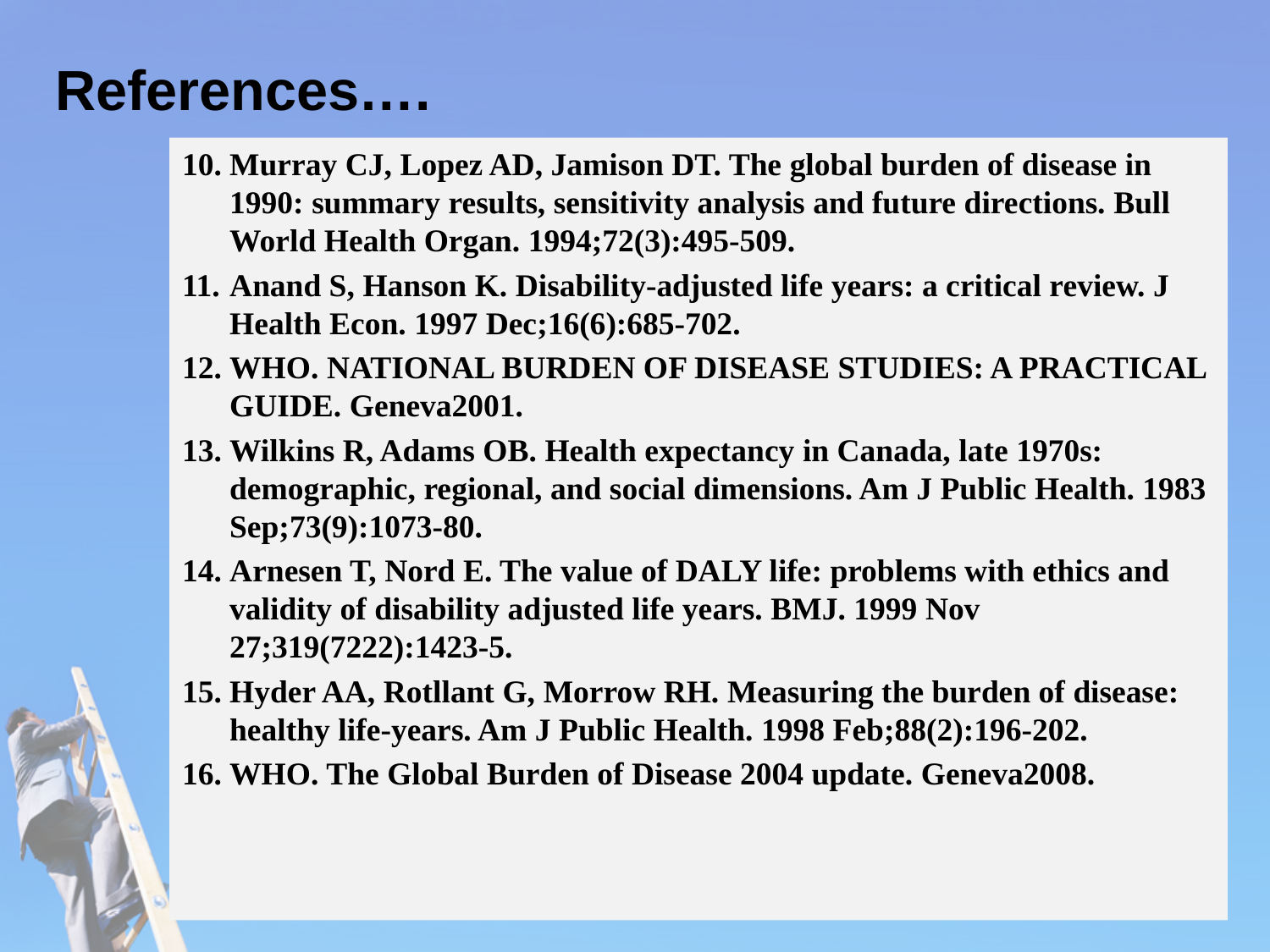

# References….
10.	Murray CJ, Lopez AD, Jamison DT. The global burden of disease in 1990: summary results, sensitivity analysis and future directions. Bull World Health Organ. 1994;72(3):495-509.
11.	Anand S, Hanson K. Disability-adjusted life years: a critical review. J Health Econ. 1997 Dec;16(6):685-702.
12.	WHO. NATIONAL BURDEN OF DISEASE STUDIES: A PRACTICAL GUIDE. Geneva2001.
13.	Wilkins R, Adams OB. Health expectancy in Canada, late 1970s: demographic, regional, and social dimensions. Am J Public Health. 1983 Sep;73(9):1073-80.
Arnesen T, Nord E. The value of DALY life: problems with ethics and validity of disability adjusted life years. BMJ. 1999 Nov 27;319(7222):1423-5.
Hyder AA, Rotllant G, Morrow RH. Measuring the burden of disease: healthy life-years. Am J Public Health. 1998 Feb;88(2):196-202.
WHO. The Global Burden of Disease 2004 update. Geneva2008.